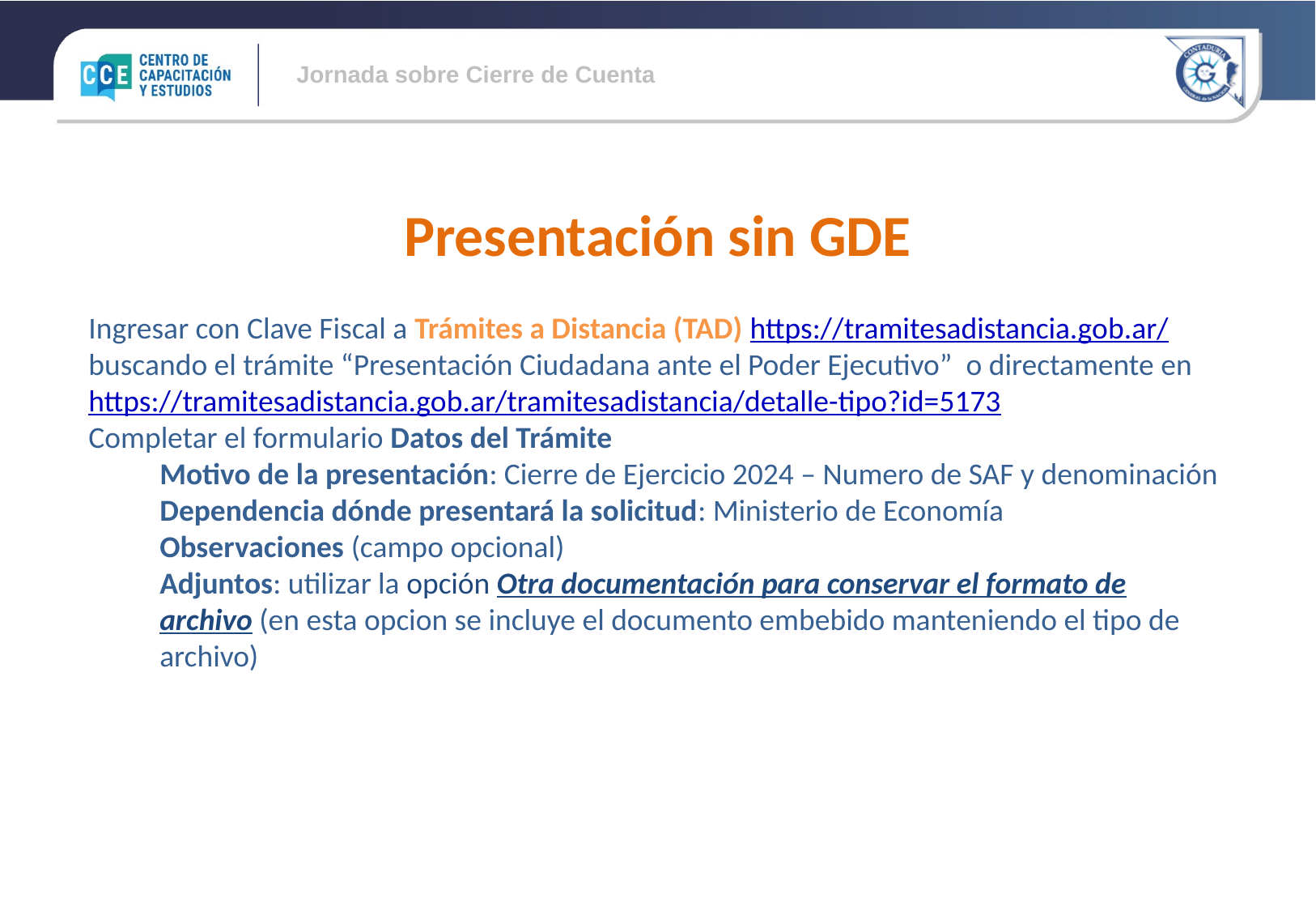

Presentación sin GDE
Ingresar con Clave Fiscal a Trámites a Distancia (TAD) https://tramitesadistancia.gob.ar/  buscando el trámite “Presentación Ciudadana ante el Poder Ejecutivo”  o directamente en https://tramitesadistancia.gob.ar/tramitesadistancia/detalle-tipo?id=5173
Completar el formulario Datos del Trámite
Motivo de la presentación: Cierre de Ejercicio 2024 – Numero de SAF y denominación
Dependencia dónde presentará la solicitud: Ministerio de Economía
Observaciones (campo opcional)
Adjuntos: utilizar la opción Otra documentación para conservar el formato de archivo (en esta opcion se incluye el documento embebido manteniendo el tipo de archivo)